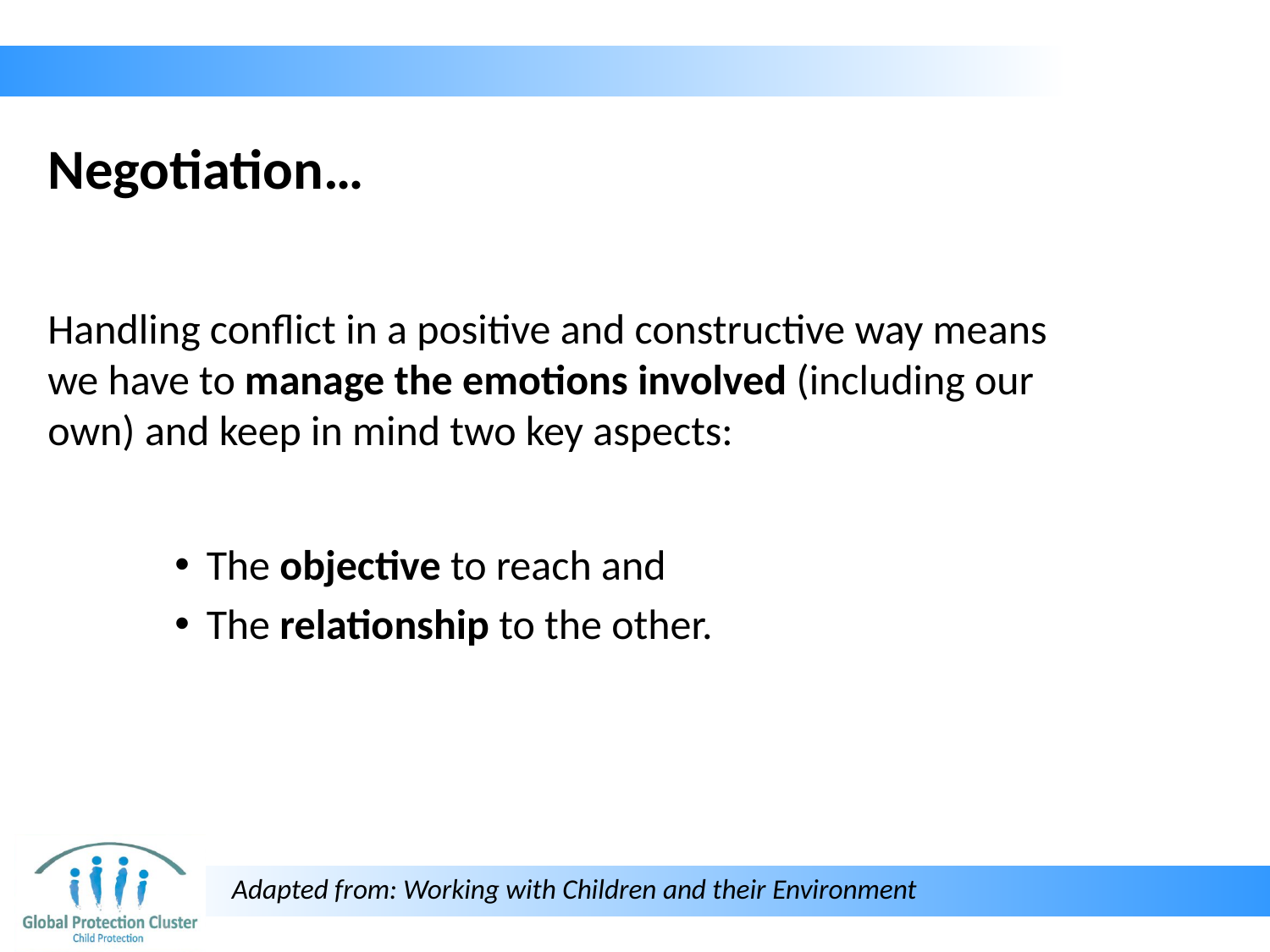

# Negotiation…

Handling conflict in a positive and constructive way means we have to manage the emotions involved (including our own) and keep in mind two key aspects:

The objective to reach and
The relationship to the other.

Adapted from: Working with Children and their Environment